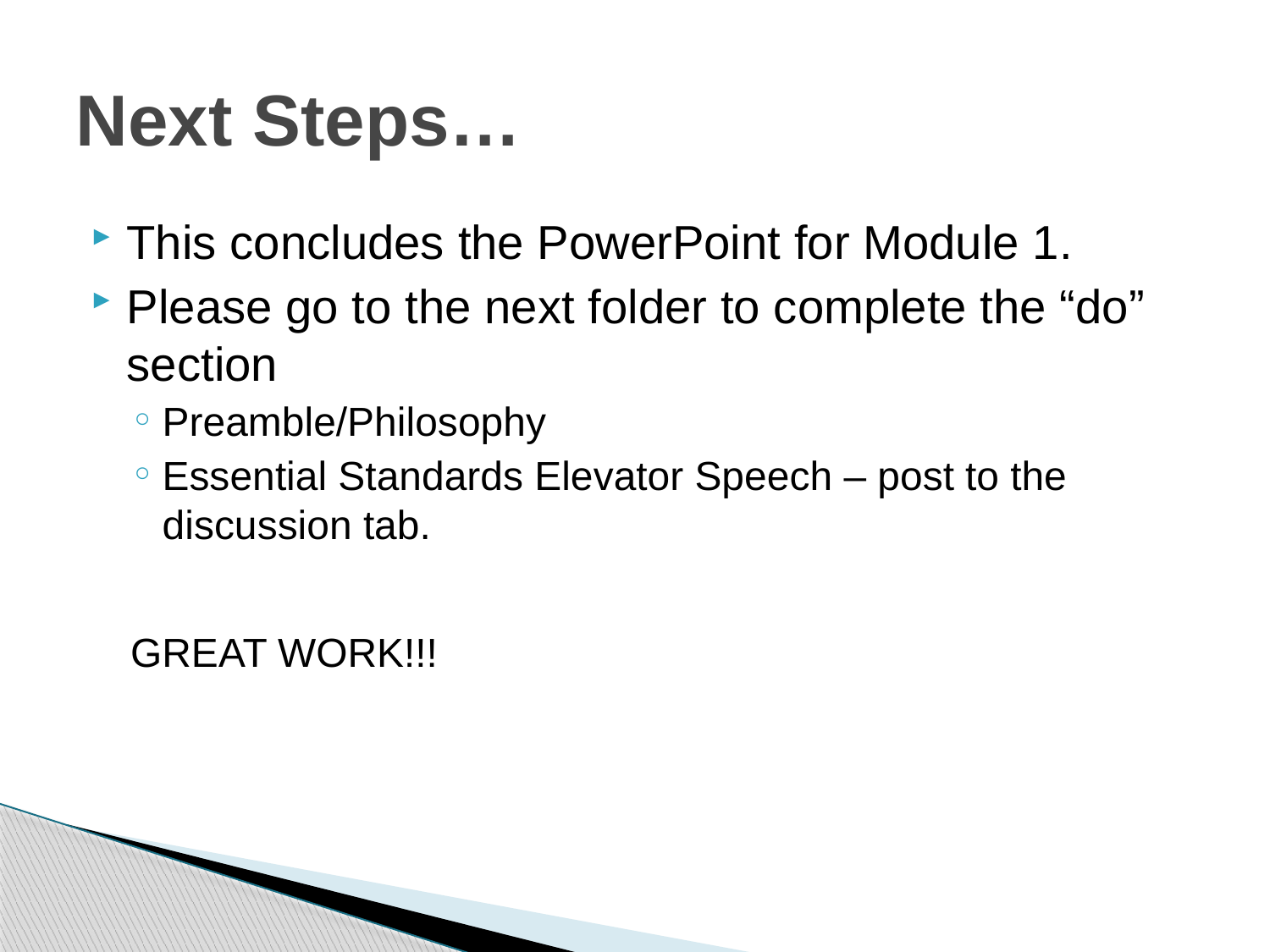

# Next Steps…
This concludes the PowerPoint for Module 1.
Please go to the next folder to complete the “do” section
Preamble/Philosophy
Essential Standards Elevator Speech – post to the discussion tab.

GREAT WORK!!!